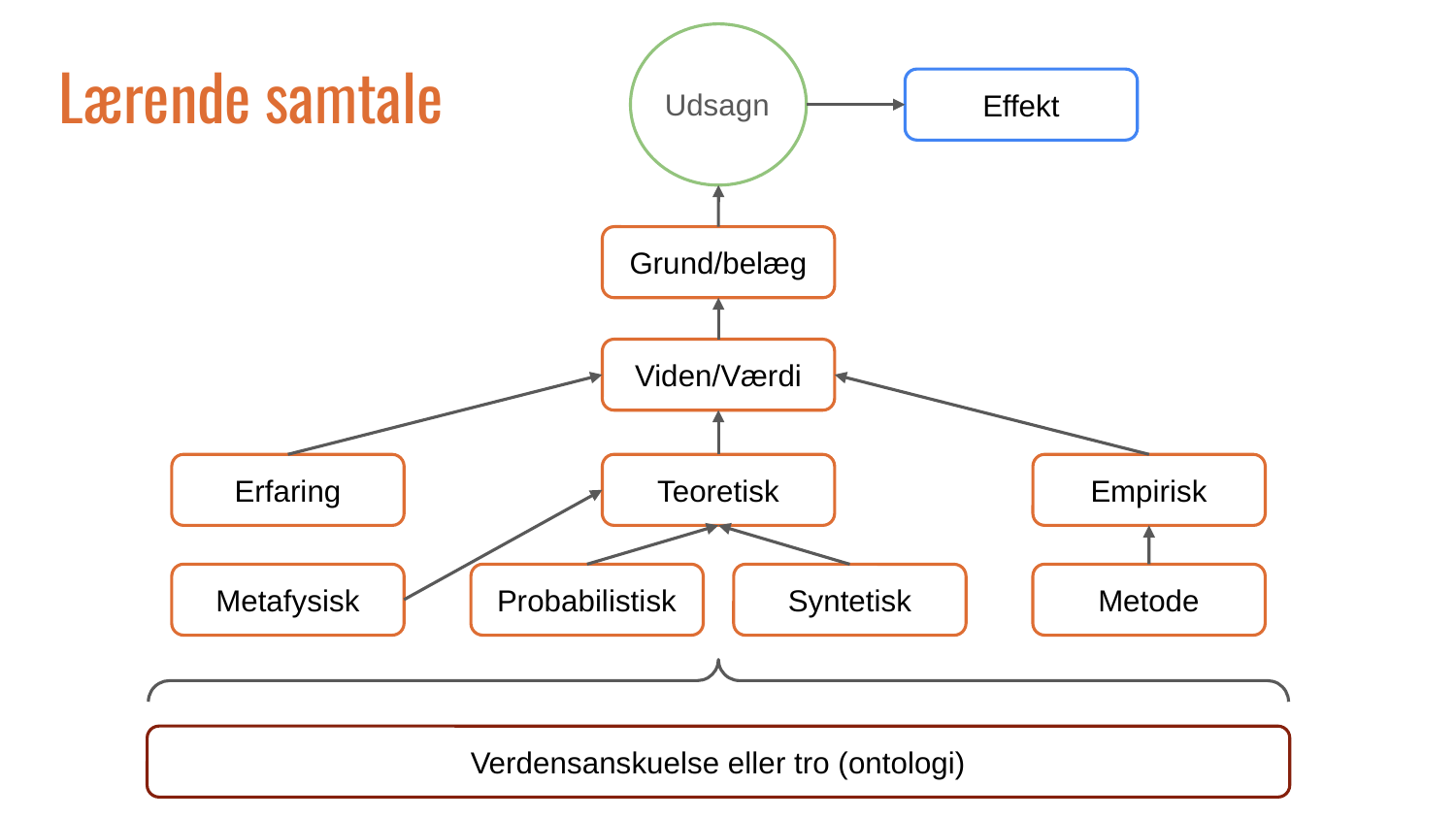

Lærende samtale
Effekt
Udsagn

Grund/belæg
Viden/Værdi
Erfaring
Teoretisk
Empirisk
Metafysisk
Metode
Probabilistisk
Syntetisk
Verdensanskuelse eller tro (ontologi)